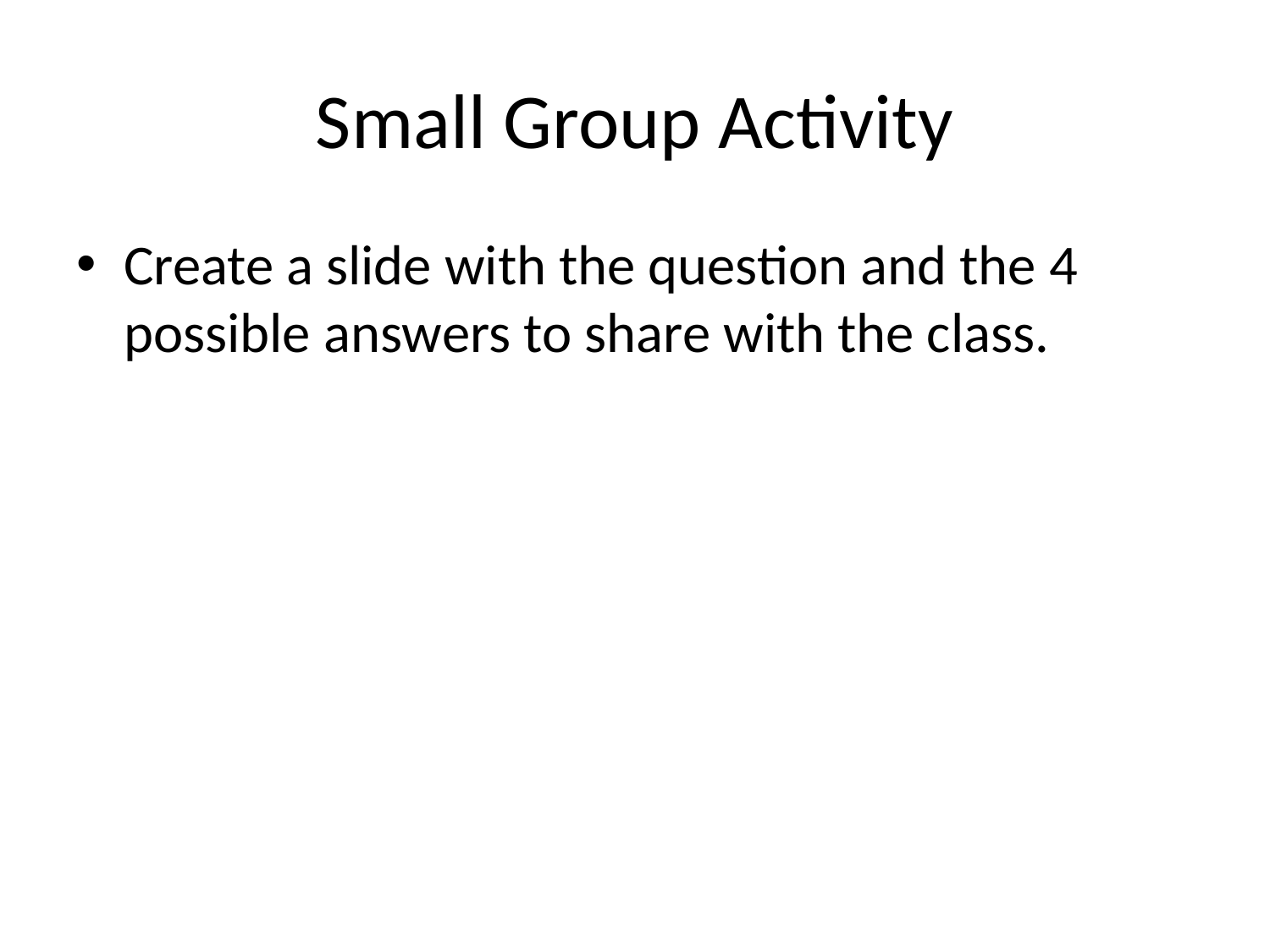

# Small Group Activity
Create a slide with the question and the 4 possible answers to share with the class.